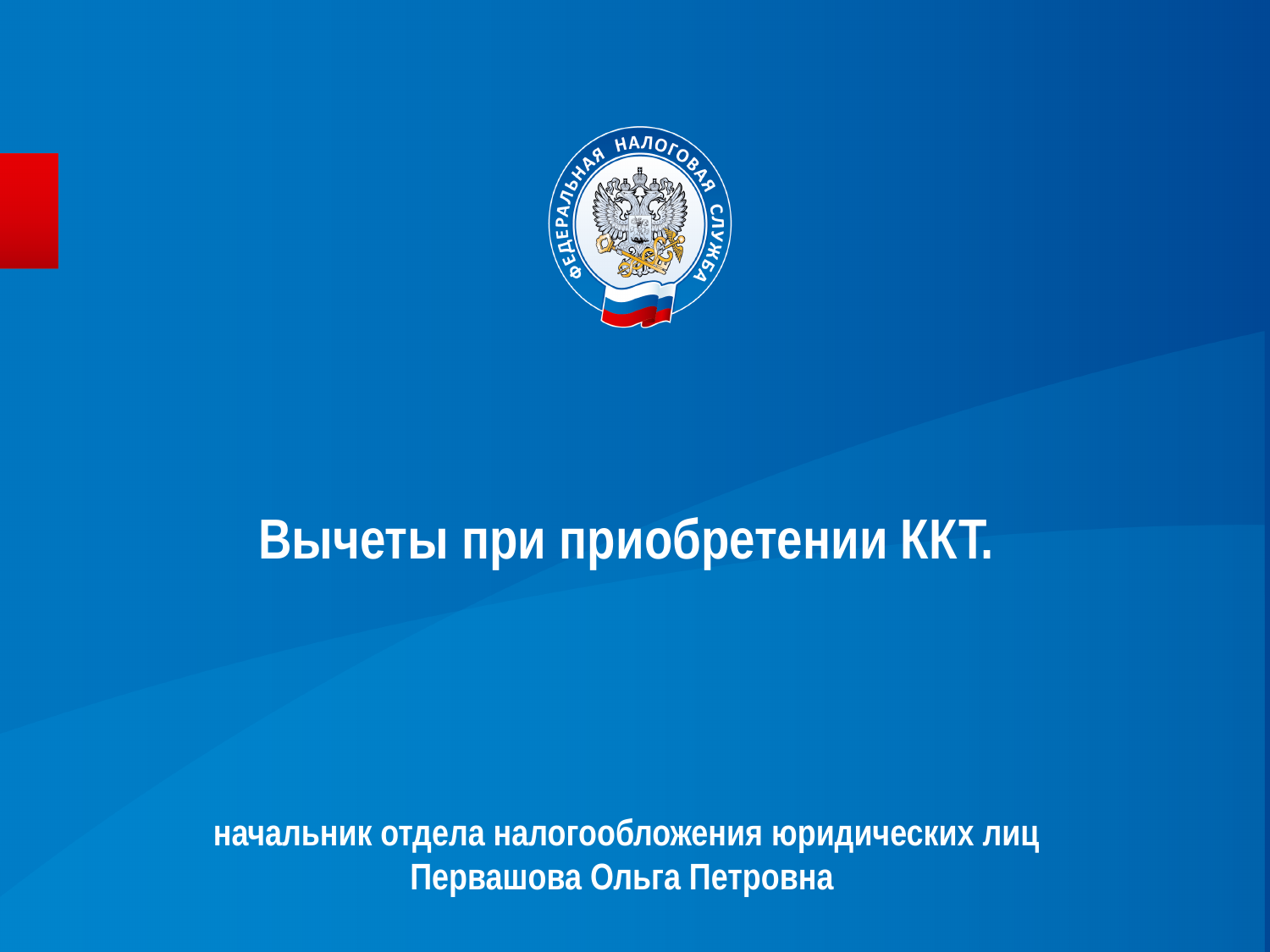

Вычеты при приобретении ККТ.
начальник отдела налогообложения юридических лиц
Первашова Ольга Петровна